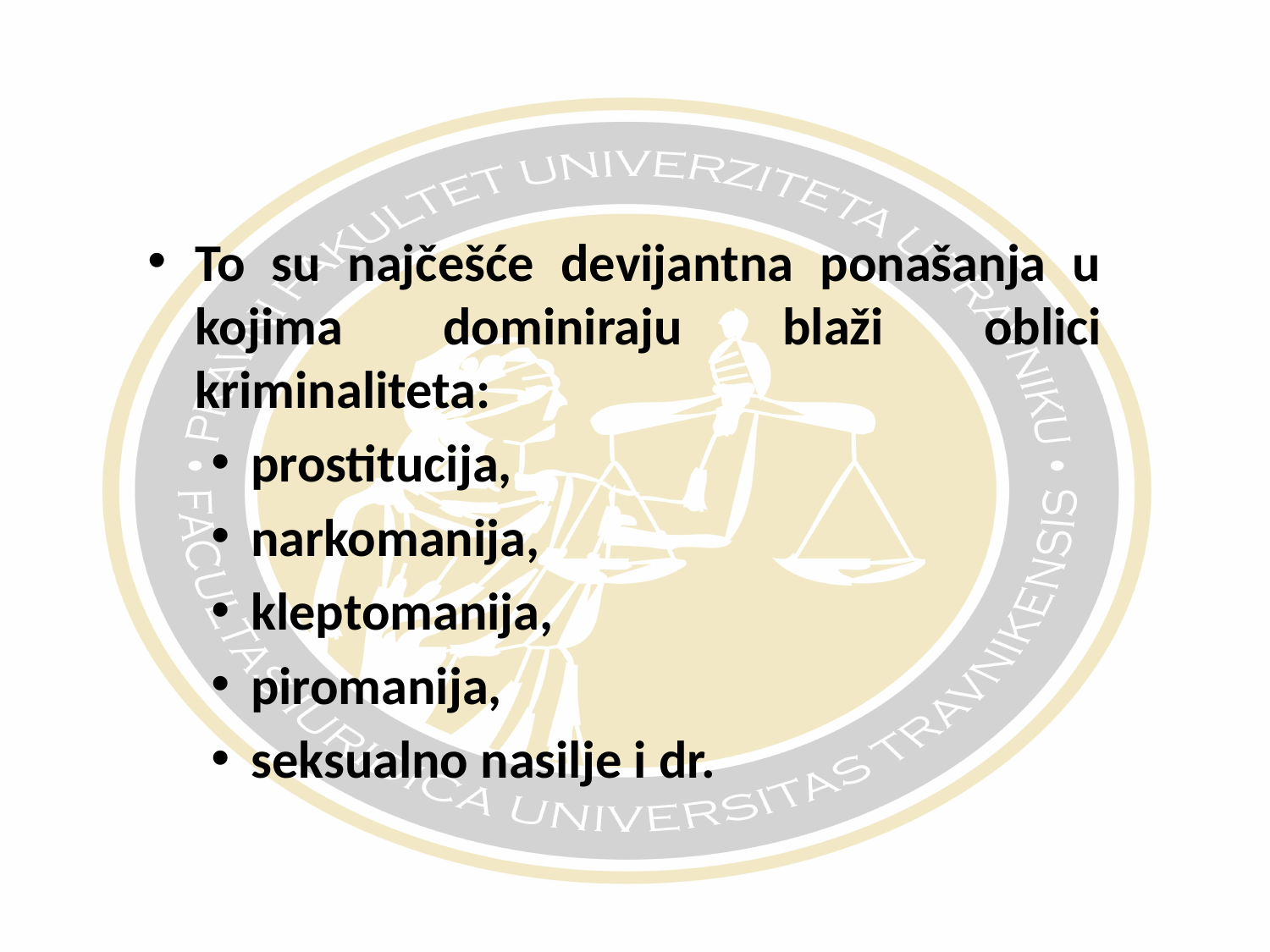

#
To su najčešće devijantna ponašanja u kojima dominiraju blaži oblici kriminaliteta:
prostitucija,
narkomanija,
kleptomanija,
piromanija,
seksualno nasilje i dr.